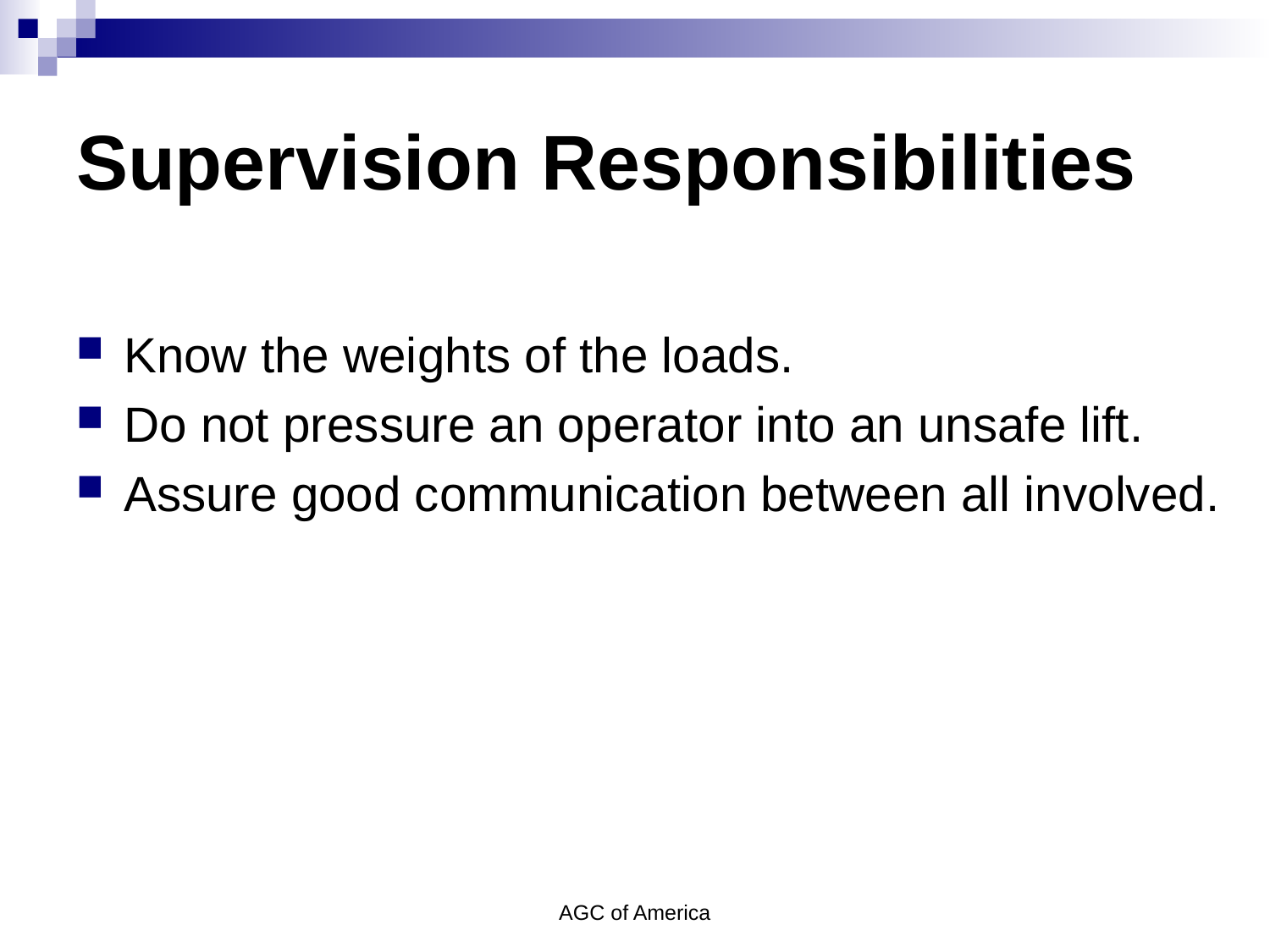

# Supervision Responsibilities
Know the weights of the loads.
Do not pressure an operator into an unsafe lift.
Assure good communication between all involved.

AGC of America